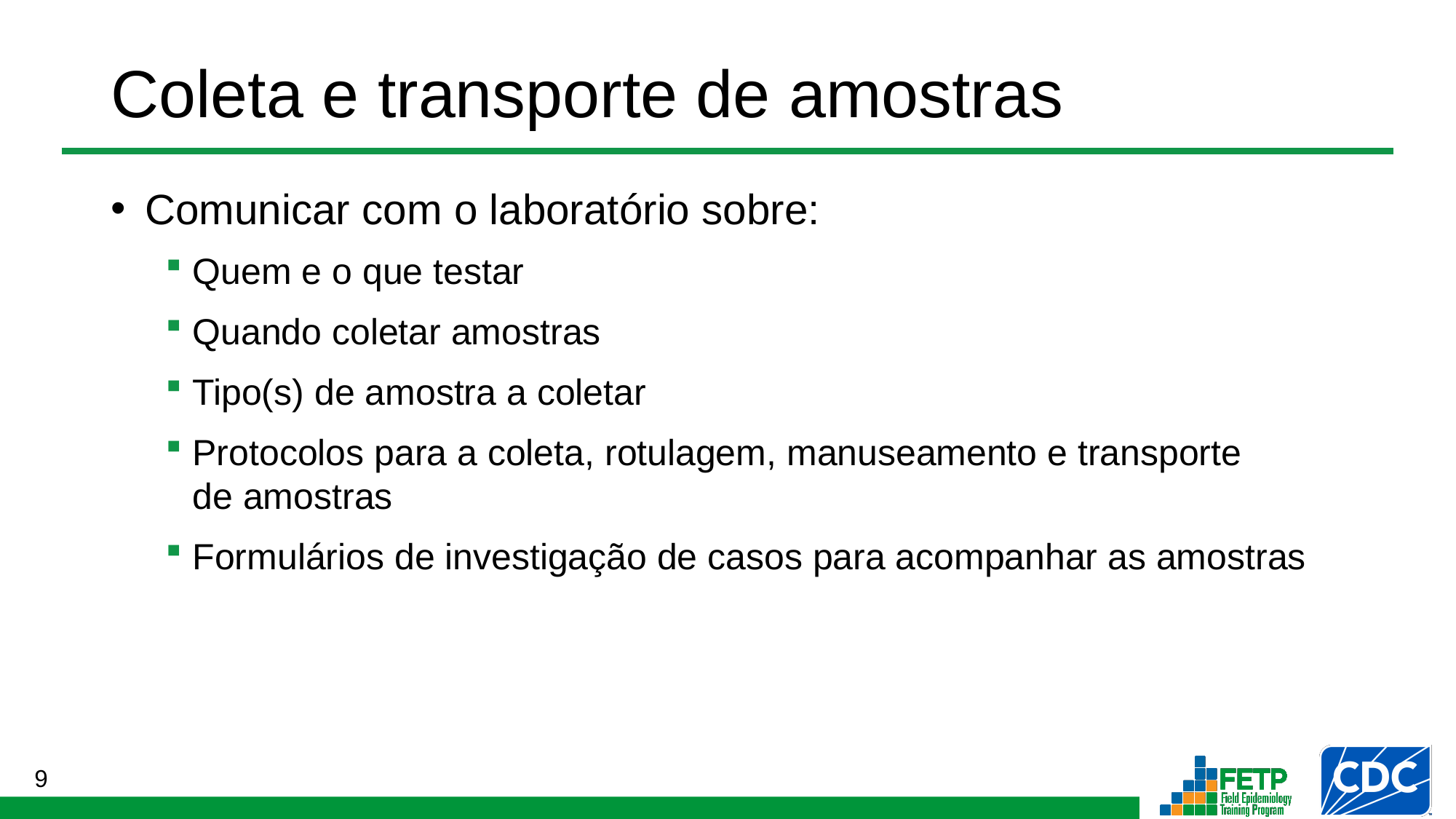

# Coleta e transporte de amostras
Comunicar com o laboratório sobre:
Quem e o que testar
Quando coletar amostras
Tipo(s) de amostra a coletar
Protocolos para a coleta, rotulagem, manuseamento e transporte
de amostras
Formulários de investigação de casos para acompanhar as amostras